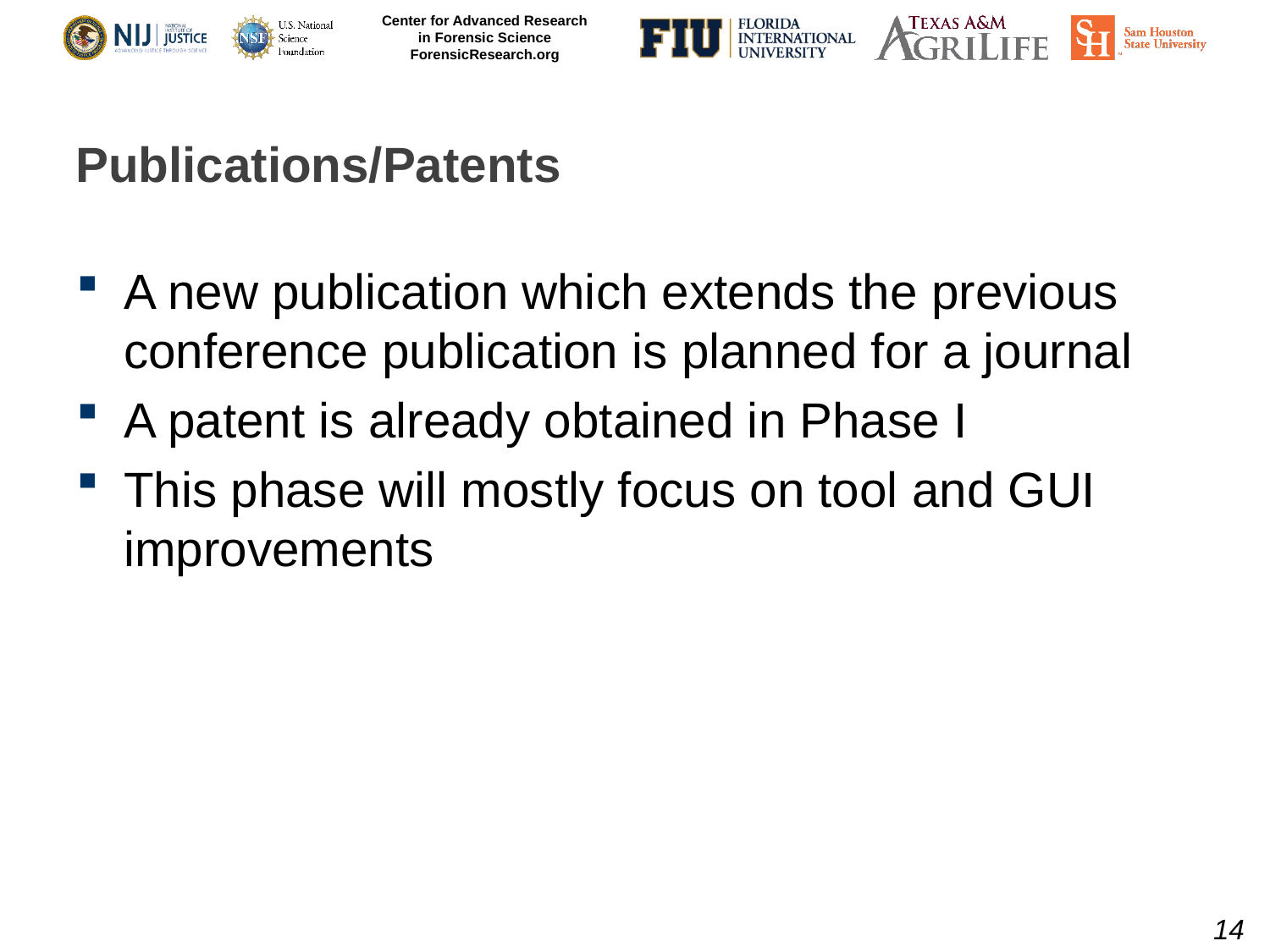

# Publications/Patents
A new publication which extends the previous conference publication is planned for a journal
A patent is already obtained in Phase I
This phase will mostly focus on tool and GUI improvements